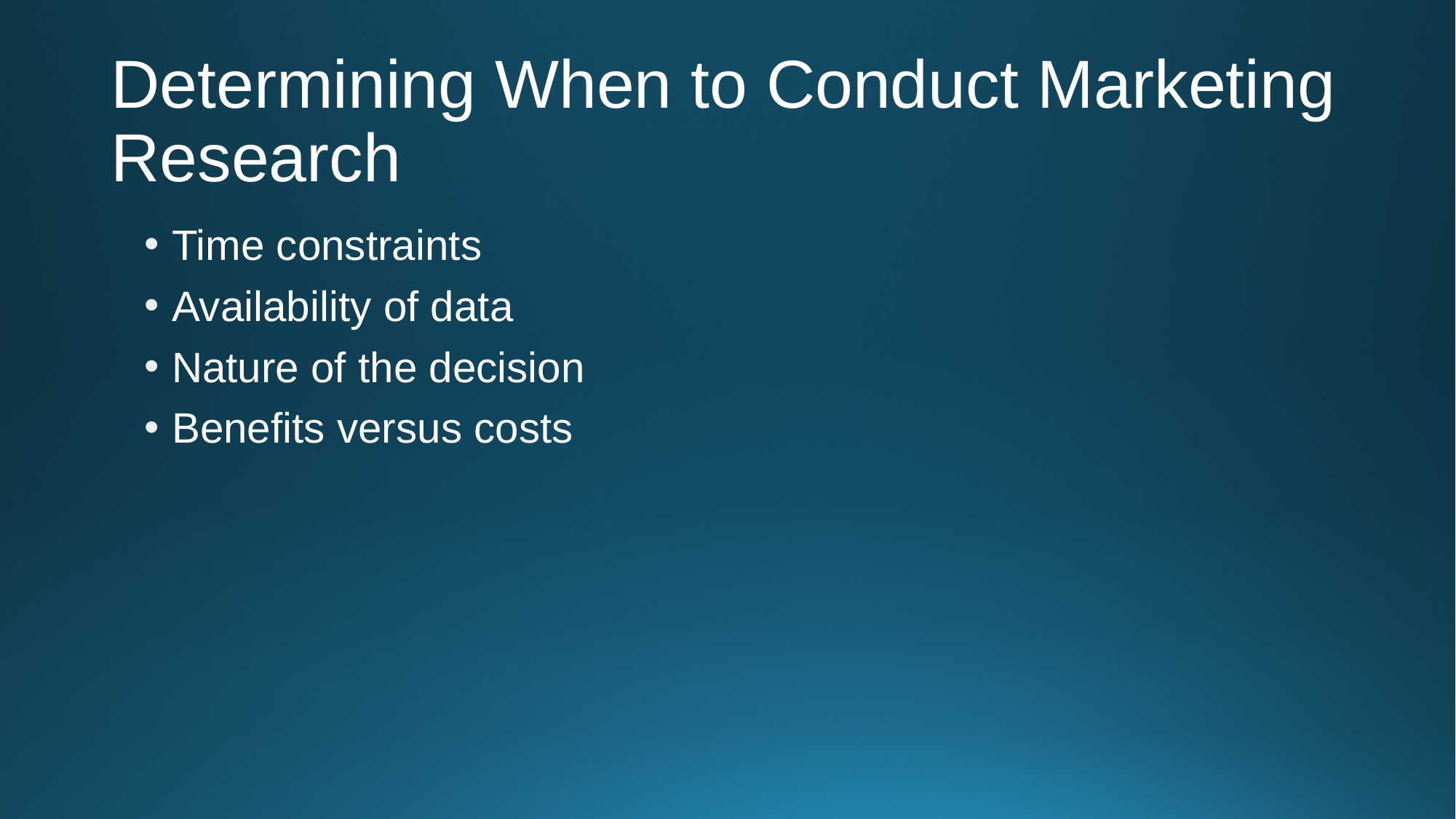

# Determining When to Conduct Marketing Research
Time constraints
Availability of data
Nature of the decision
Benefits versus costs